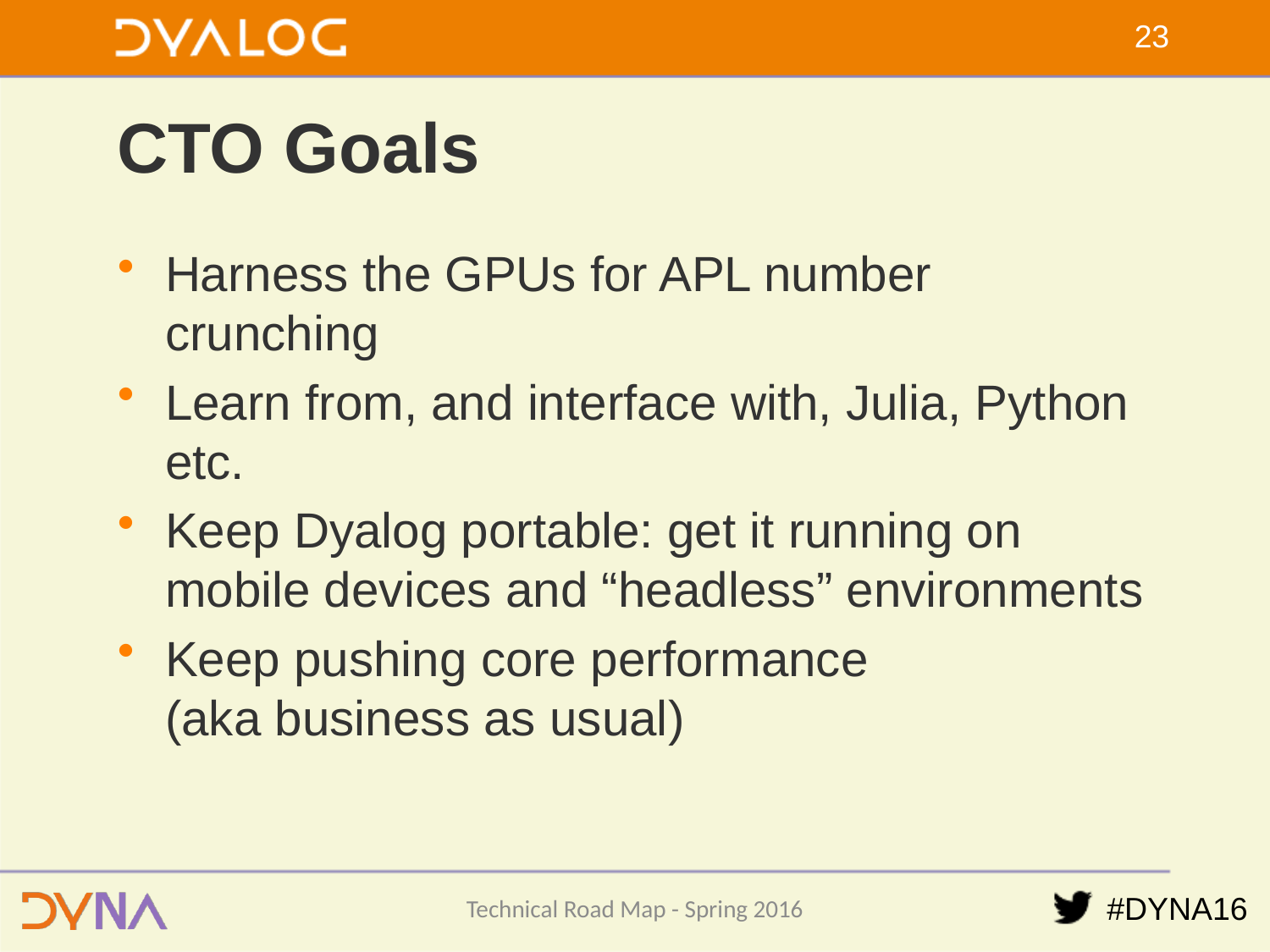

23
# CTO Goals
Harness the GPUs for APL number crunching
Learn from, and interface with, Julia, Python etc.
Keep Dyalog portable: get it running on mobile devices and “headless” environments
Keep pushing core performance
(aka business as usual)
Technical Road Map - Spring 2016